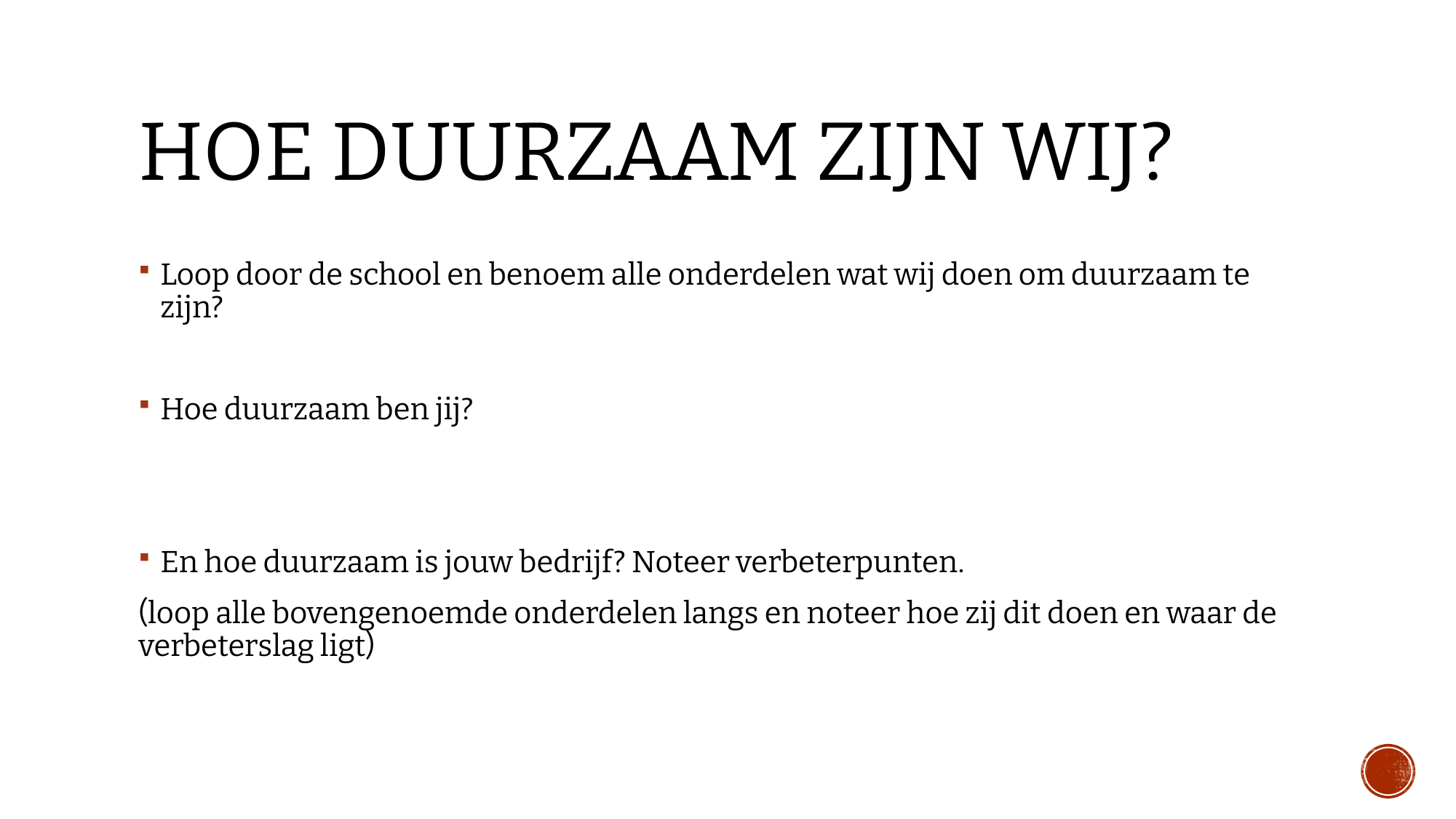

# Hoe duurzaam zijn wij?
Loop door de school en benoem alle onderdelen wat wij doen om duurzaam te zijn?

Hoe duurzaam ben jij?

En hoe duurzaam is jouw bedrijf? Noteer verbeterpunten.
(loop alle bovengenoemde onderdelen langs en noteer hoe zij dit doen en waar de verbeterslag ligt)